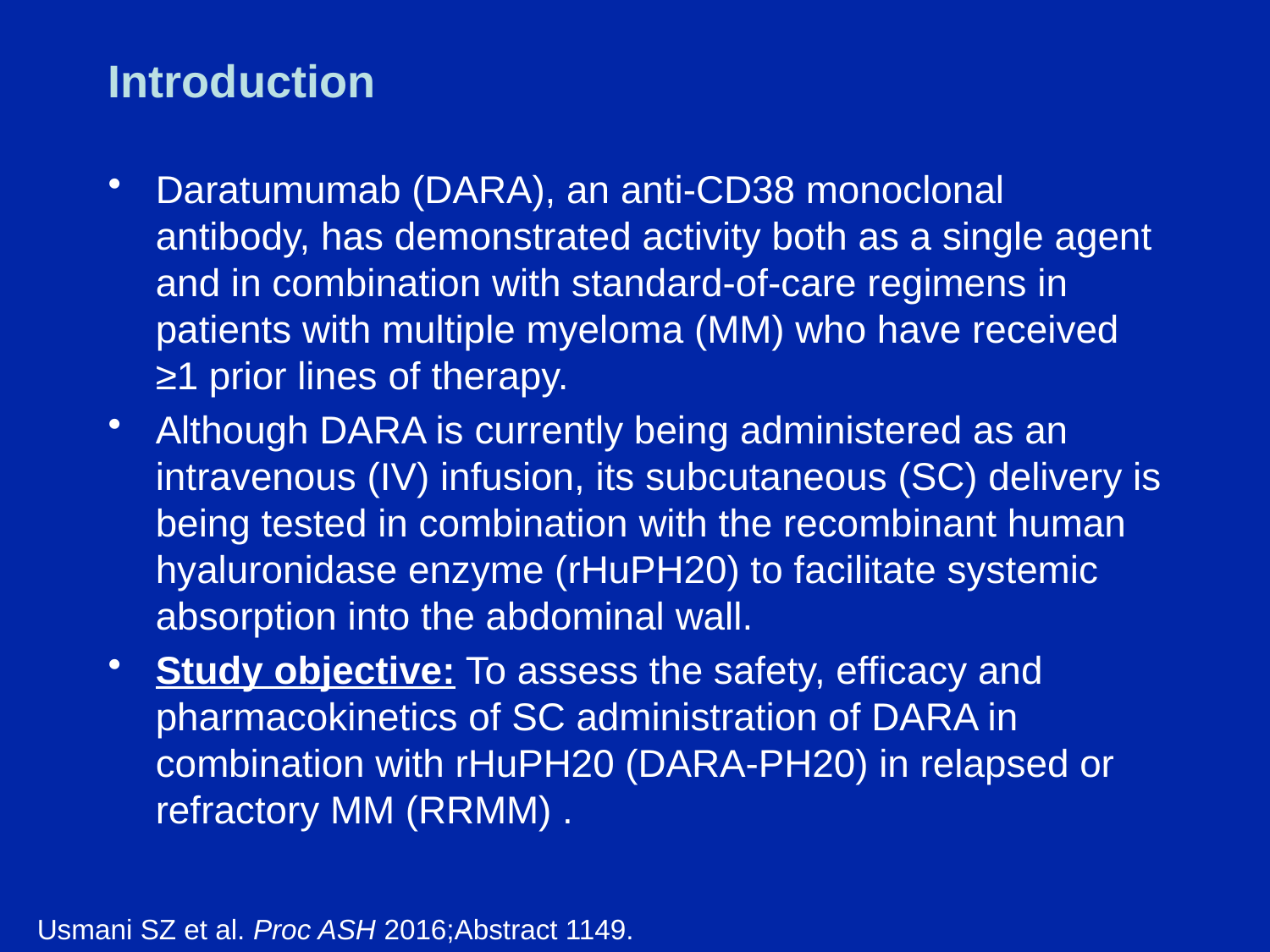

# Introduction
Daratumumab (DARA), an anti-CD38 monoclonal antibody, has demonstrated activity both as a single agent and in combination with standard-of-care regimens in patients with multiple myeloma (MM) who have received ≥1 prior lines of therapy.
Although DARA is currently being administered as an intravenous (IV) infusion, its subcutaneous (SC) delivery is being tested in combination with the recombinant human hyaluronidase enzyme (rHuPH20) to facilitate systemic absorption into the abdominal wall.
Study objective: To assess the safety, efficacy and  pharmacokinetics of SC administration of DARA in combination with rHuPH20 (DARA-PH20) in relapsed or refractory MM (RRMM) .
Usmani SZ et al. Proc ASH 2016;Abstract 1149.